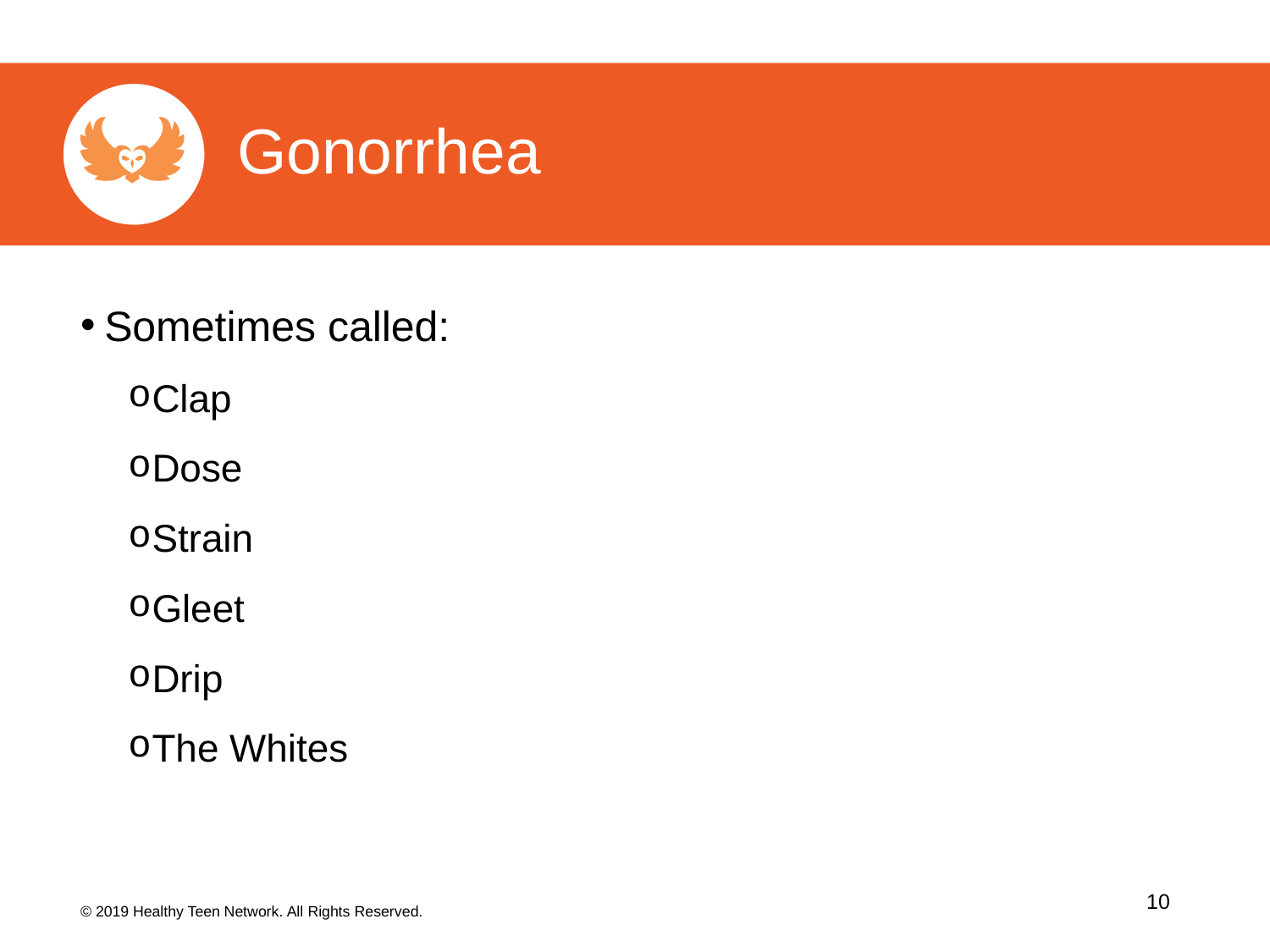

Gonorrhea
Sometimes called:
Clap
Dose
Strain
Gleet
Drip
The Whites